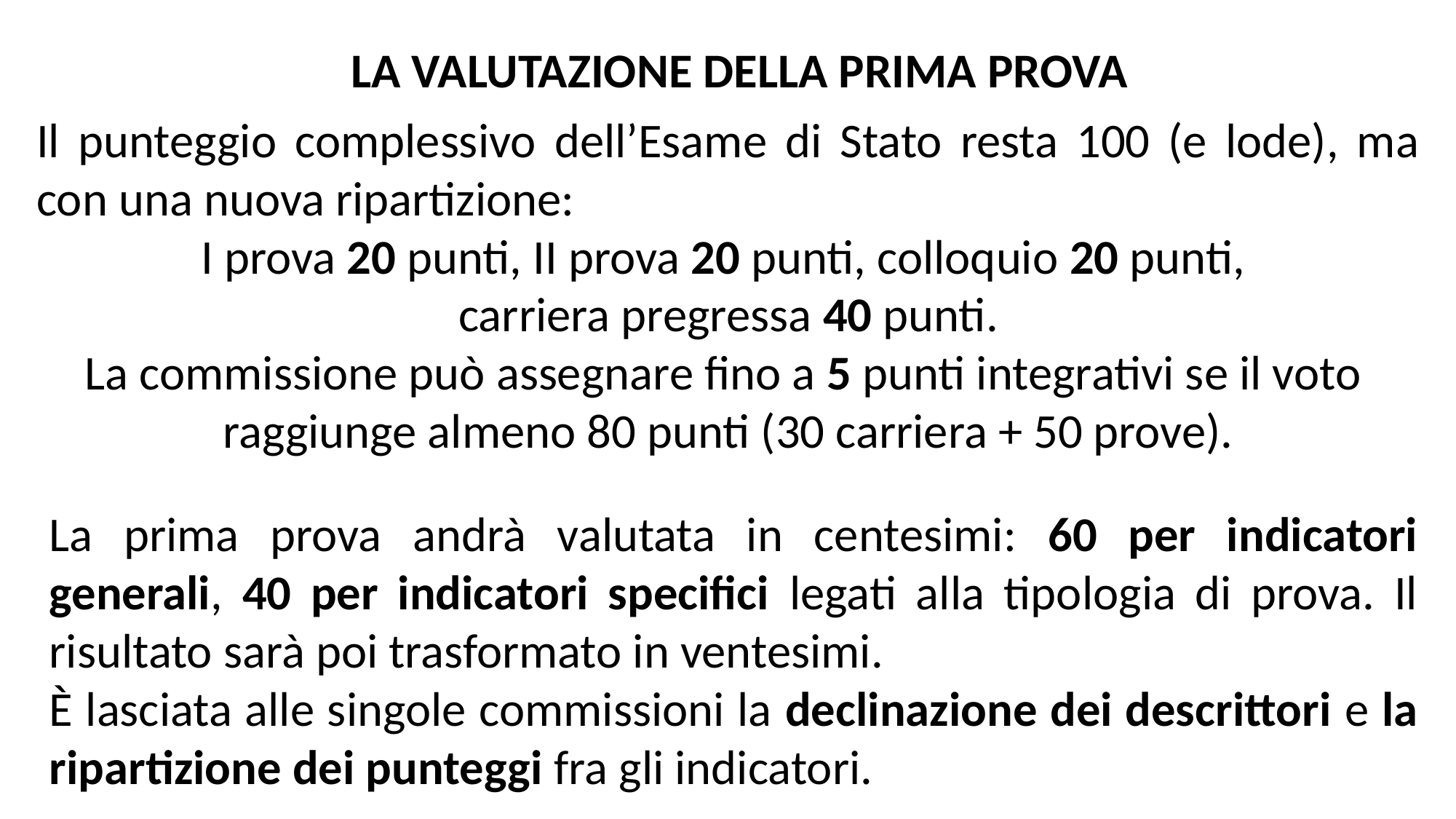

LA VALUTAZIONE DELLA PRIMA PROVA
Il punteggio complessivo dell’Esame di Stato resta 100 (e lode), ma con una nuova ripartizione:
I prova 20 punti, II prova 20 punti, colloquio 20 punti,
carriera pregressa 40 punti.
La commissione può assegnare fino a 5 punti integrativi se il voto
raggiunge almeno 80 punti (30 carriera + 50 prove).
La prima prova andrà valutata in centesimi: 60 per indicatori generali, 40 per indicatori specifici legati alla tipologia di prova. Il risultato sarà poi trasformato in ventesimi.
È lasciata alle singole commissioni la declinazione dei descrittori e la ripartizione dei punteggi fra gli indicatori.